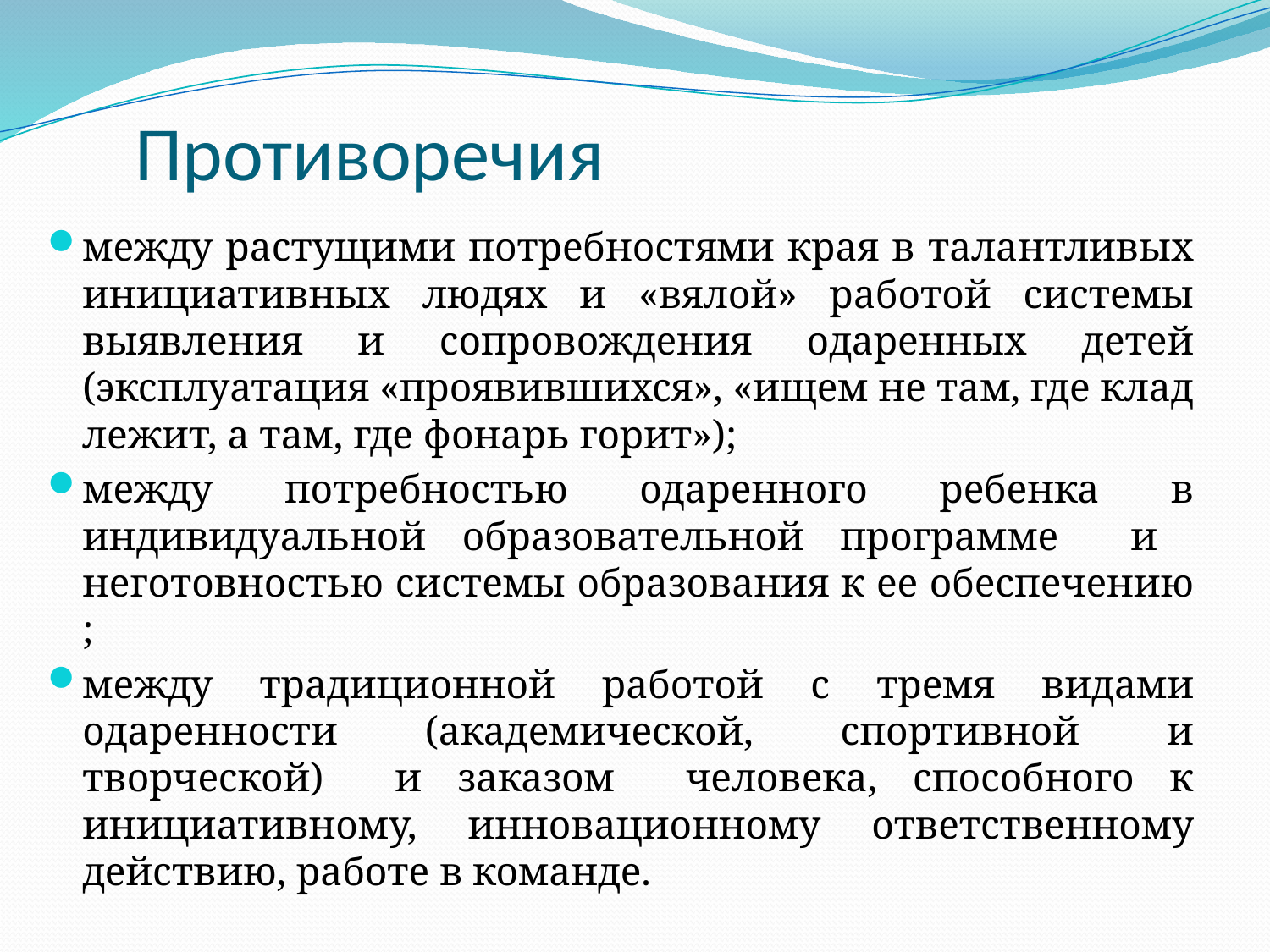

# Противоречия
между растущими потребностями края в талантливых инициативных людях и «вялой» работой системы выявления и сопровождения одаренных детей (эксплуатация «проявившихся», «ищем не там, где клад лежит, а там, где фонарь горит»);
между потребностью одаренного ребенка в индивидуальной образовательной программе  и  неготовностью системы образования к ее обеспечению ;
между традиционной работой с тремя видами одаренности (академической, спортивной и творческой)  и заказом  человека, способного к инициативному,  инновационному  ответственному действию, работе в команде.